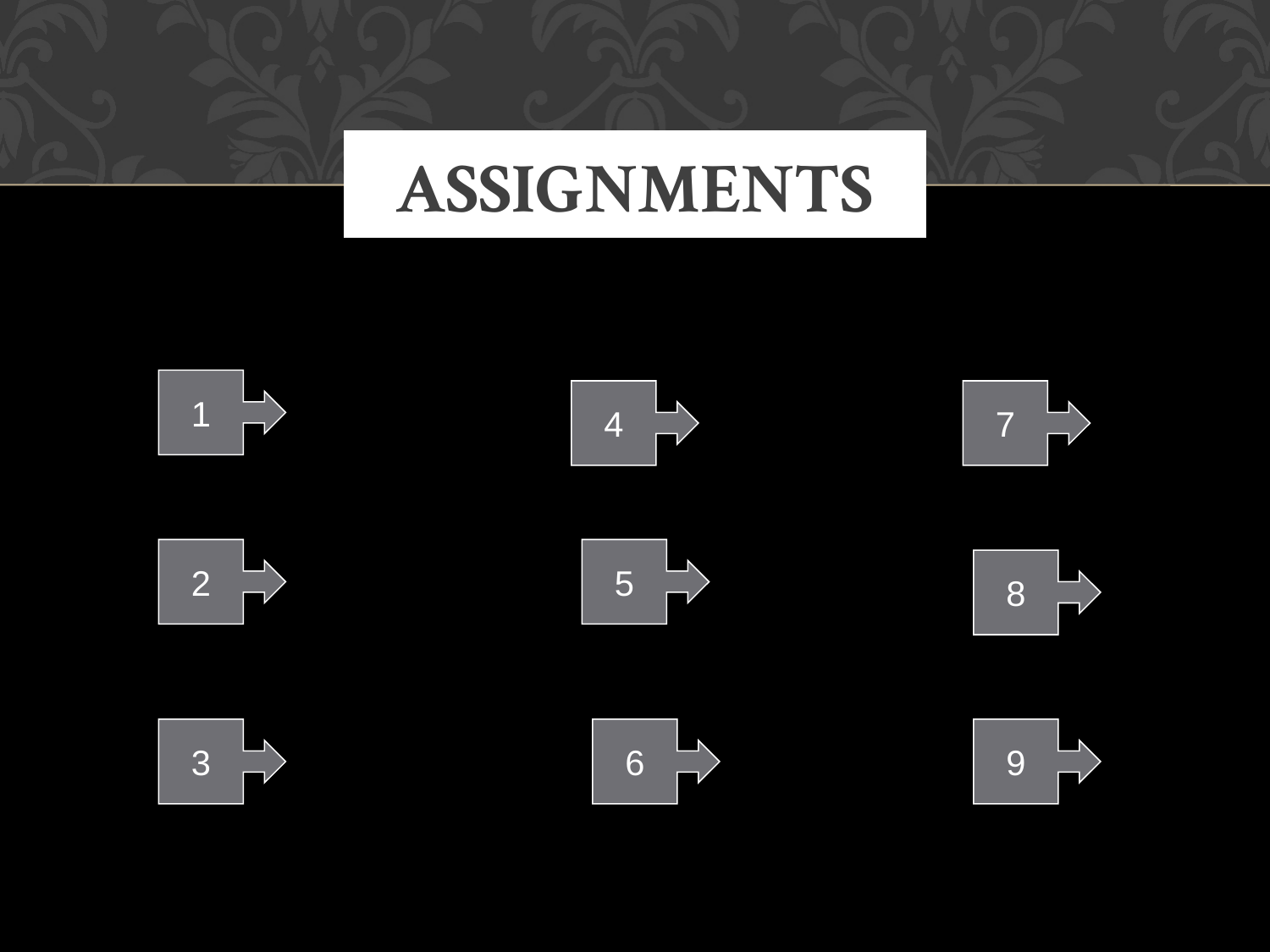

# ASSIGNMENTS

1
4
7
2
5
8
3
6
9